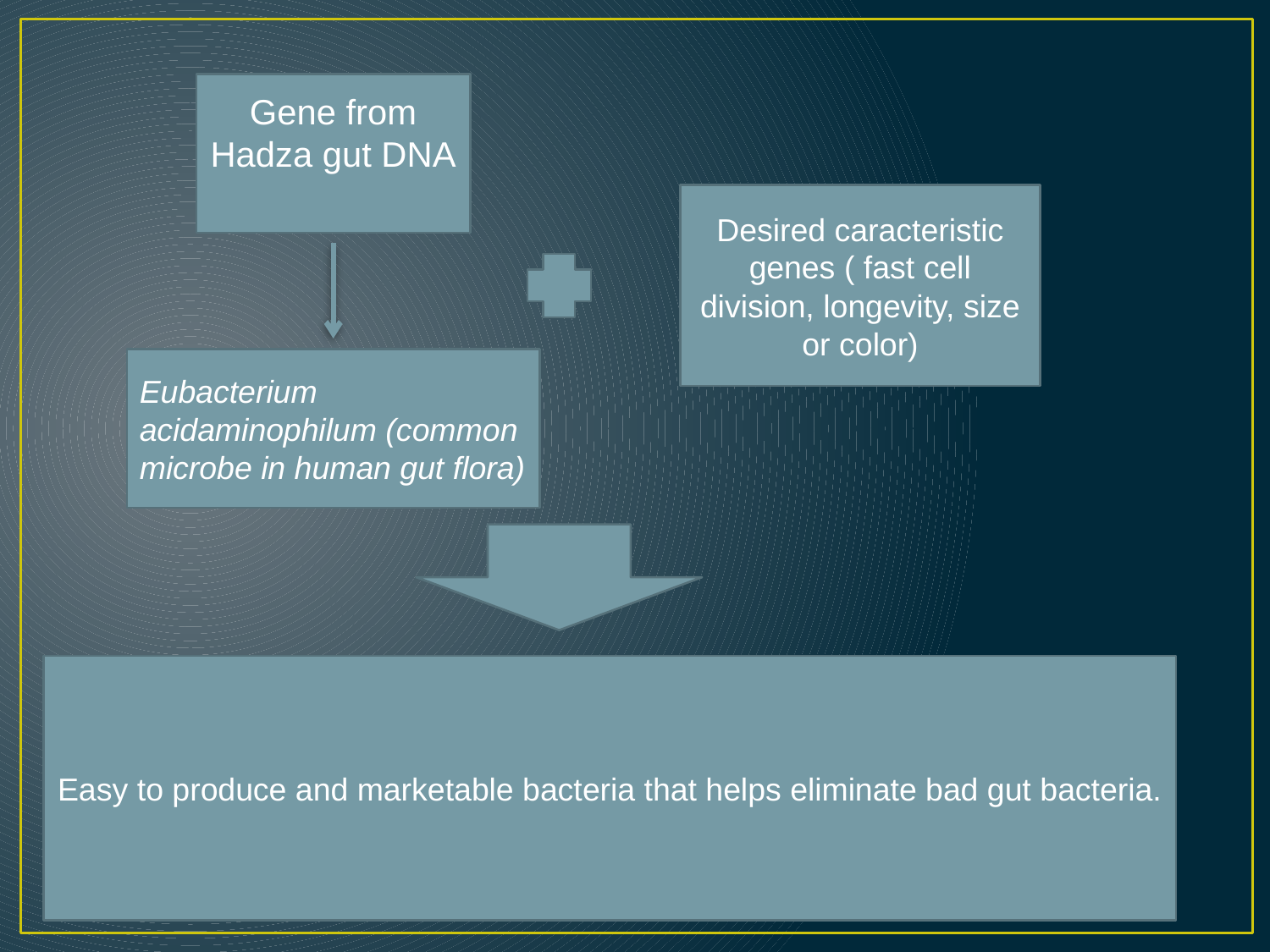

Gene from Hadza gut DNA

Desired caracteristic genes ( fast cell division, longevity, size or color)

Eubacterium acidaminophilum (common microbe in human gut flora)

Easy to produce and marketable bacteria that helps eliminate bad gut bacteria.
S.R. BLI 2017